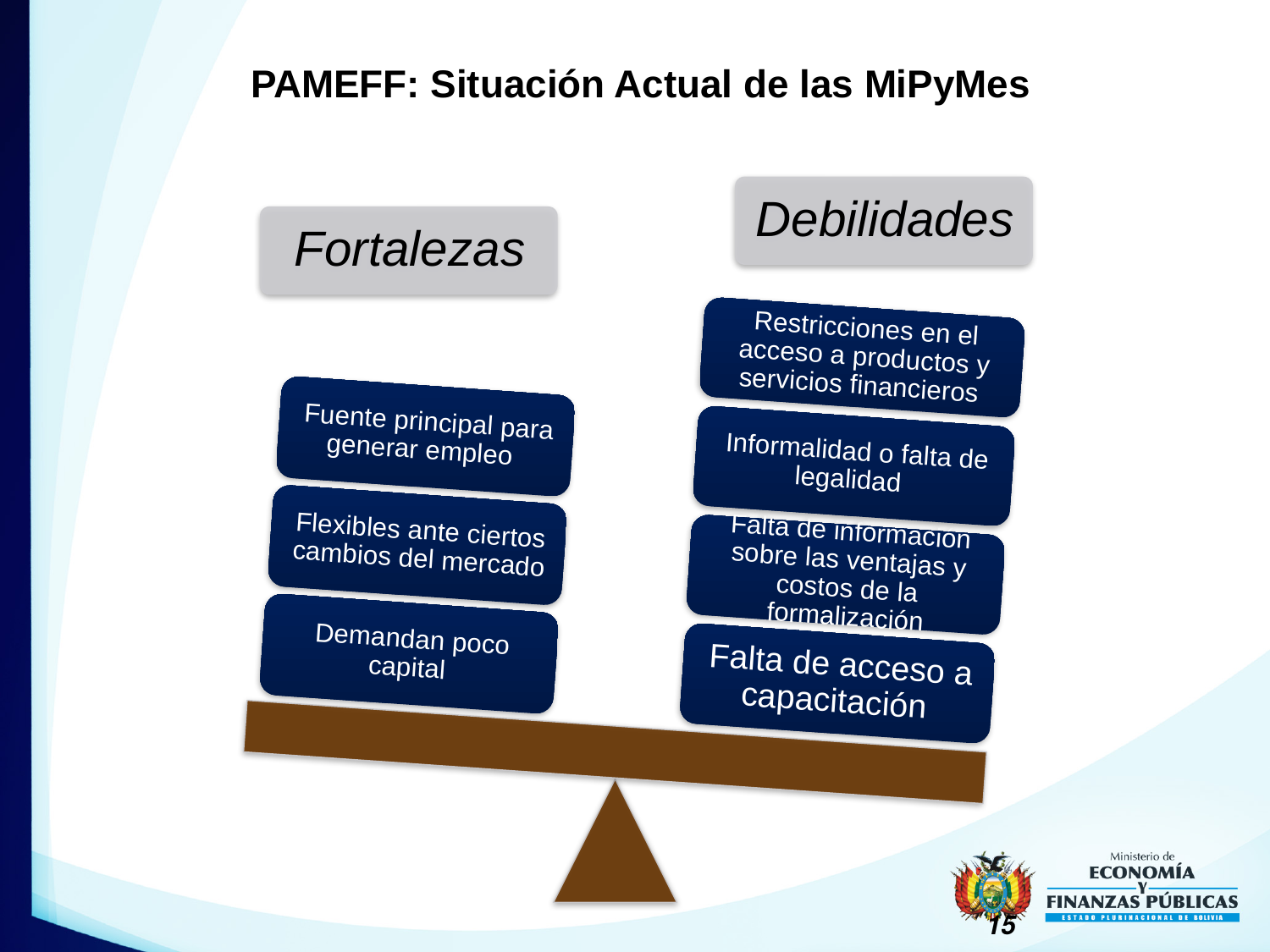

# PAMEFF: Situación Actual de las MiPyMes
Fortalezas
Debilidades
Falta de acceso a capacitación
Falta de información sobre las ventajas y costos de la formalización
Informalidad o falta de legalidad
Restricciones en el acceso a productos y servicios financieros
Demandan poco capital
Flexibles ante ciertos cambios del mercado
Fuente principal para generar empleo
15